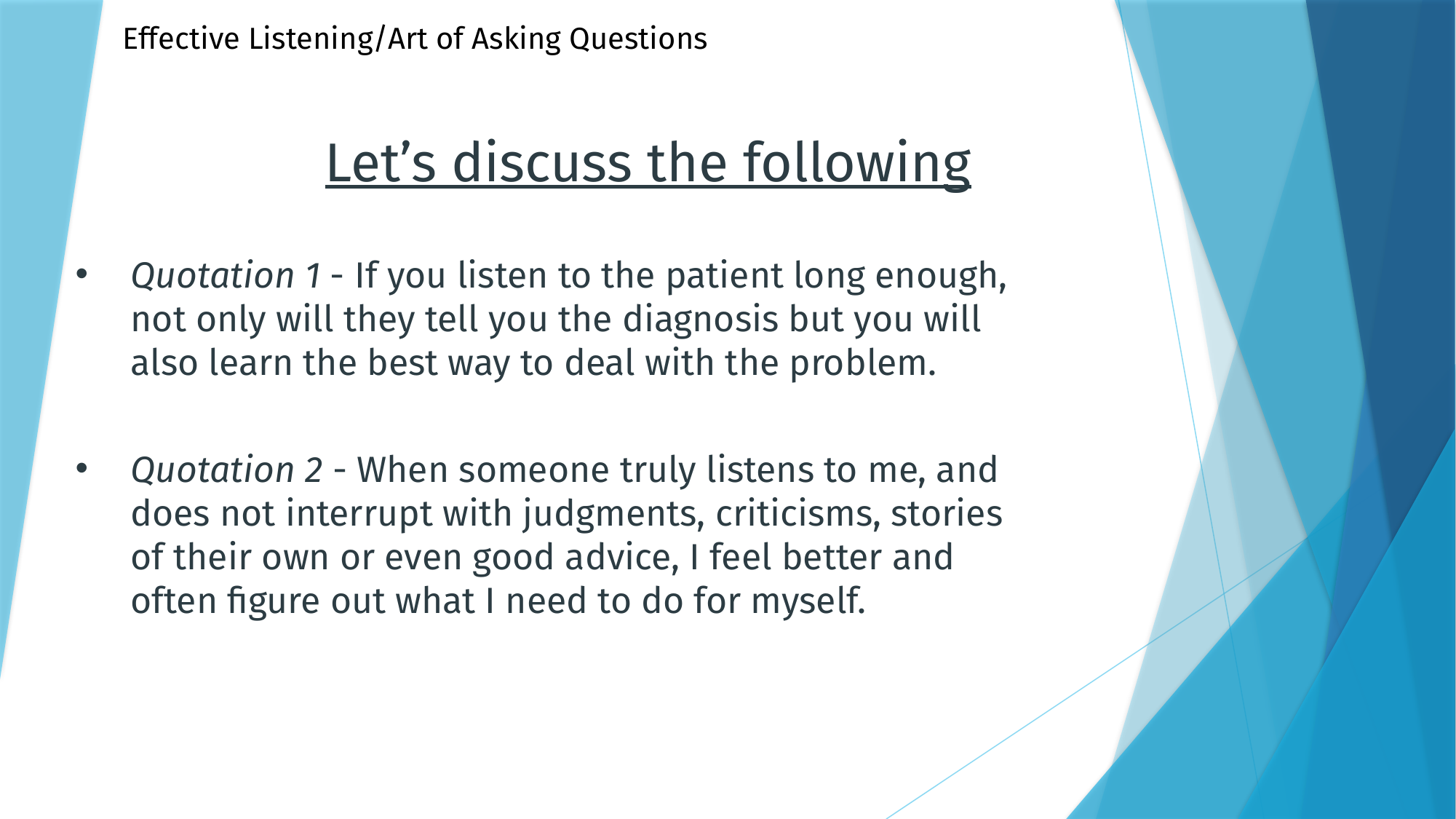

Effective Listening/Art of Asking Questions
# Let’s discuss the following
Quotation 1 - If you listen to the patient long enough, not only will they tell you the diagnosis but you will also learn the best way to deal with the problem.
Quotation 2 - When someone truly listens to me, and does not interrupt with judgments, criticisms, stories of their own or even good advice, I feel better and often figure out what I need to do for myself.